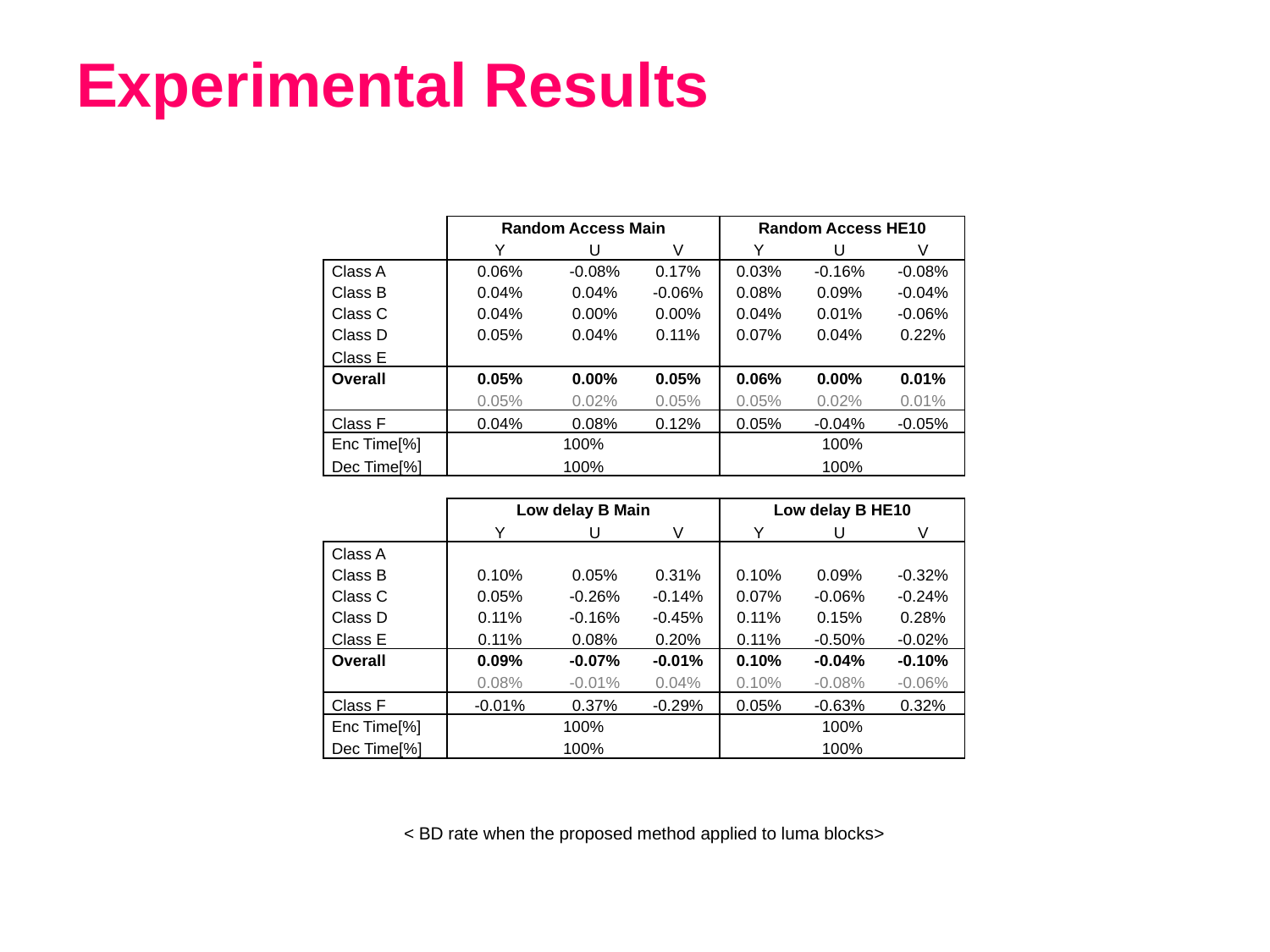

# Experimental Results
|  |  |  |  |  |  |  |
| --- | --- | --- | --- | --- | --- | --- |
|  | Random Access Main |  |  | Random Access HE10 |  |  |
|  | Y | U | V | Y | U | V |
| Class A | 0.06% | -0.08% | 0.17% | 0.03% | -0.16% | -0.08% |
| Class B | 0.04% | 0.04% | -0.06% | 0.08% | 0.09% | -0.04% |
| Class C | 0.04% | 0.00% | 0.00% | 0.04% | 0.01% | -0.06% |
| Class D | 0.05% | 0.04% | 0.11% | 0.07% | 0.04% | 0.22% |
| Class E |  |  |  |  |  |  |
| Overall | 0.05% | 0.00% | 0.05% | 0.06% | 0.00% | 0.01% |
|  | 0.05% | 0.02% | 0.05% | 0.05% | 0.02% | 0.01% |
| Class F | 0.04% | 0.08% | 0.12% | 0.05% | -0.04% | -0.05% |
| Enc Time[%] | 100% |  |  | 100% |  |  |
| Dec Time[%] | 100% |  |  | 100% |  |  |
|  |  |  |  |  |  |  |
|  | Low delay B Main |  |  | Low delay B HE10 |  |  |
|  | Y | U | V | Y | U | V |
| Class A |  |  |  |  |  |  |
| Class B | 0.10% | 0.05% | 0.31% | 0.10% | 0.09% | -0.32% |
| Class C | 0.05% | -0.26% | -0.14% | 0.07% | -0.06% | -0.24% |
| Class D | 0.11% | -0.16% | -0.45% | 0.11% | 0.15% | 0.28% |
| Class E | 0.11% | 0.08% | 0.20% | 0.11% | -0.50% | -0.02% |
| Overall | 0.09% | -0.07% | -0.01% | 0.10% | -0.04% | -0.10% |
|  | 0.08% | -0.01% | 0.04% | 0.10% | -0.08% | -0.06% |
| Class F | -0.01% | 0.37% | -0.29% | 0.05% | -0.63% | 0.32% |
| Enc Time[%] | 100% |  |  | 100% |  |  |
| Dec Time[%] | 100% |  |  | 100% |  |  |
< BD rate when the proposed method applied to luma blocks>